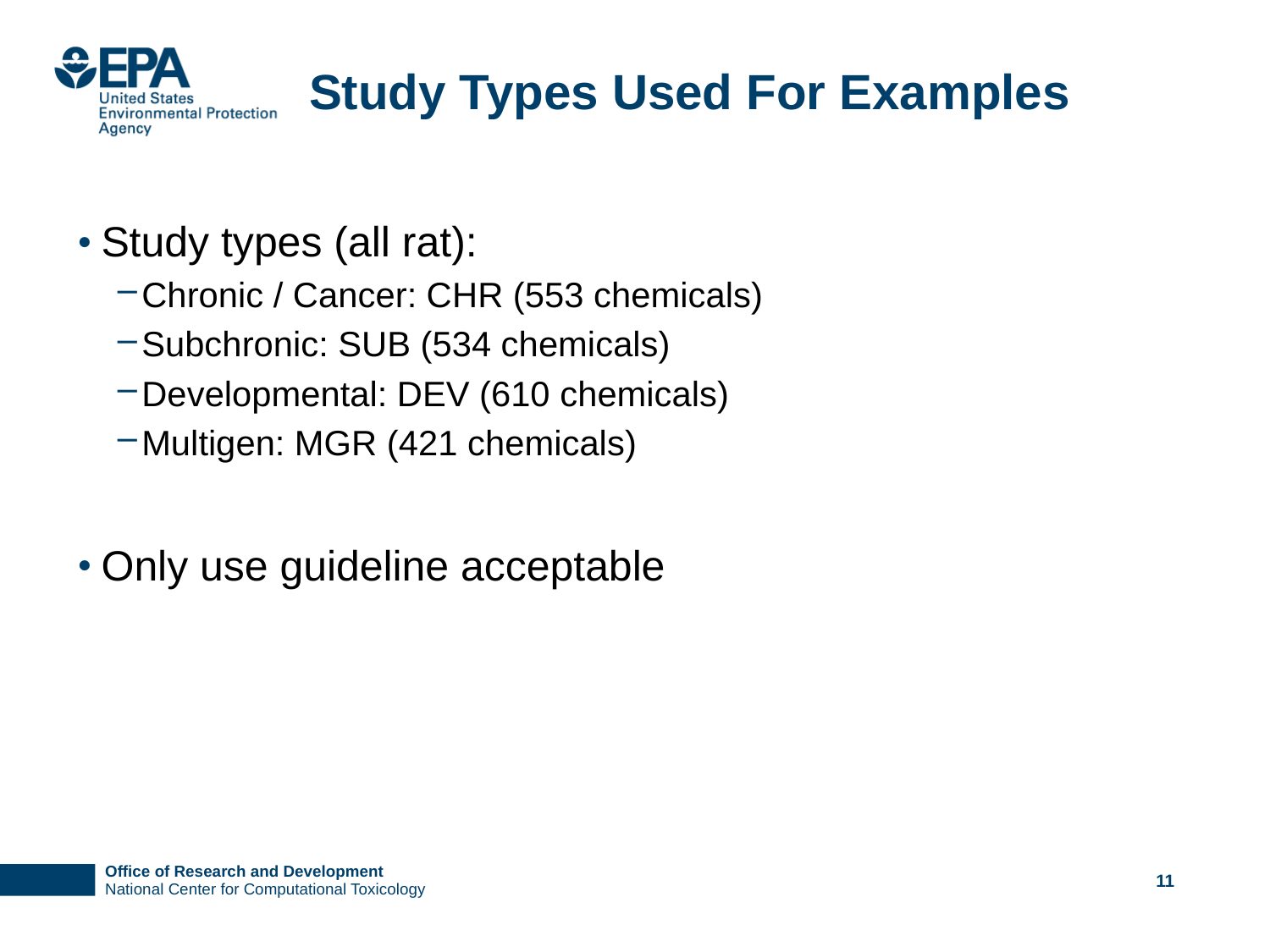

# Study Types Used For Examples
Study types (all rat):
Chronic / Cancer: CHR (553 chemicals)
Subchronic: SUB (534 chemicals)
Developmental: DEV (610 chemicals)
Multigen: MGR (421 chemicals)

Only use guideline acceptable

11